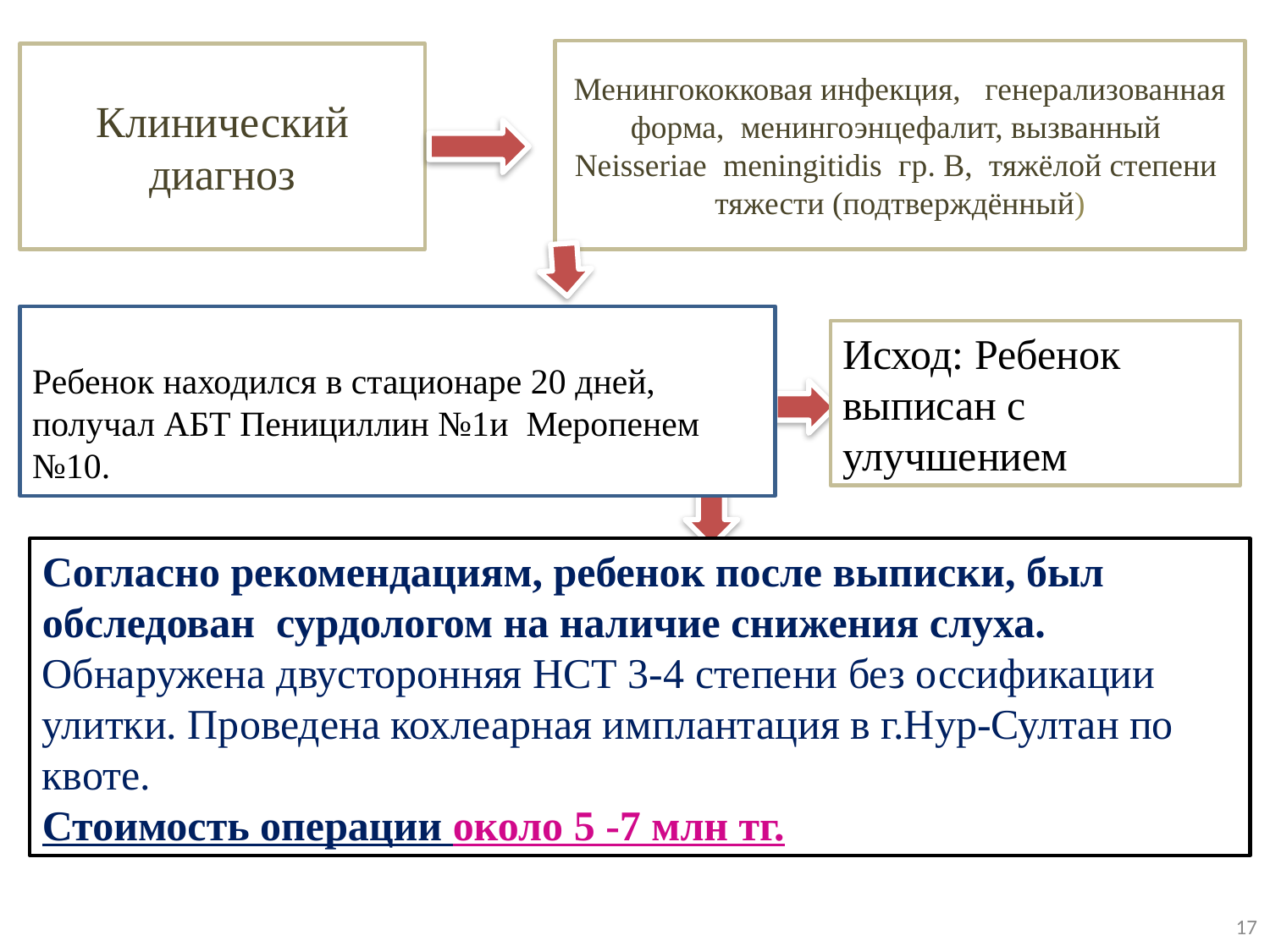

Менингококковая инфекция,   генерализованная форма,  менингоэнцефалит, вызванный  Neisseriae  meningitidis  гр. В,  тяжёлой степени  тяжести (подтверждённый)
Клинический диагноз

Ребенок находился в стационаре 20 дней, получал АБТ Пенициллин №1и  Меропенем №10.
Исход: Ребенок выписан с улучшением

Согласно рекомендациям, ребенок после выписки, был обследован  сурдологом на наличие снижения слуха.
Обнаружена двусторонняя НСТ 3-4 степени без оссификации улитки. Проведена кохлеарная имплантация в г.Нур-Султан по квоте.
Стоимость операции около 5 -7 млн тг.
17